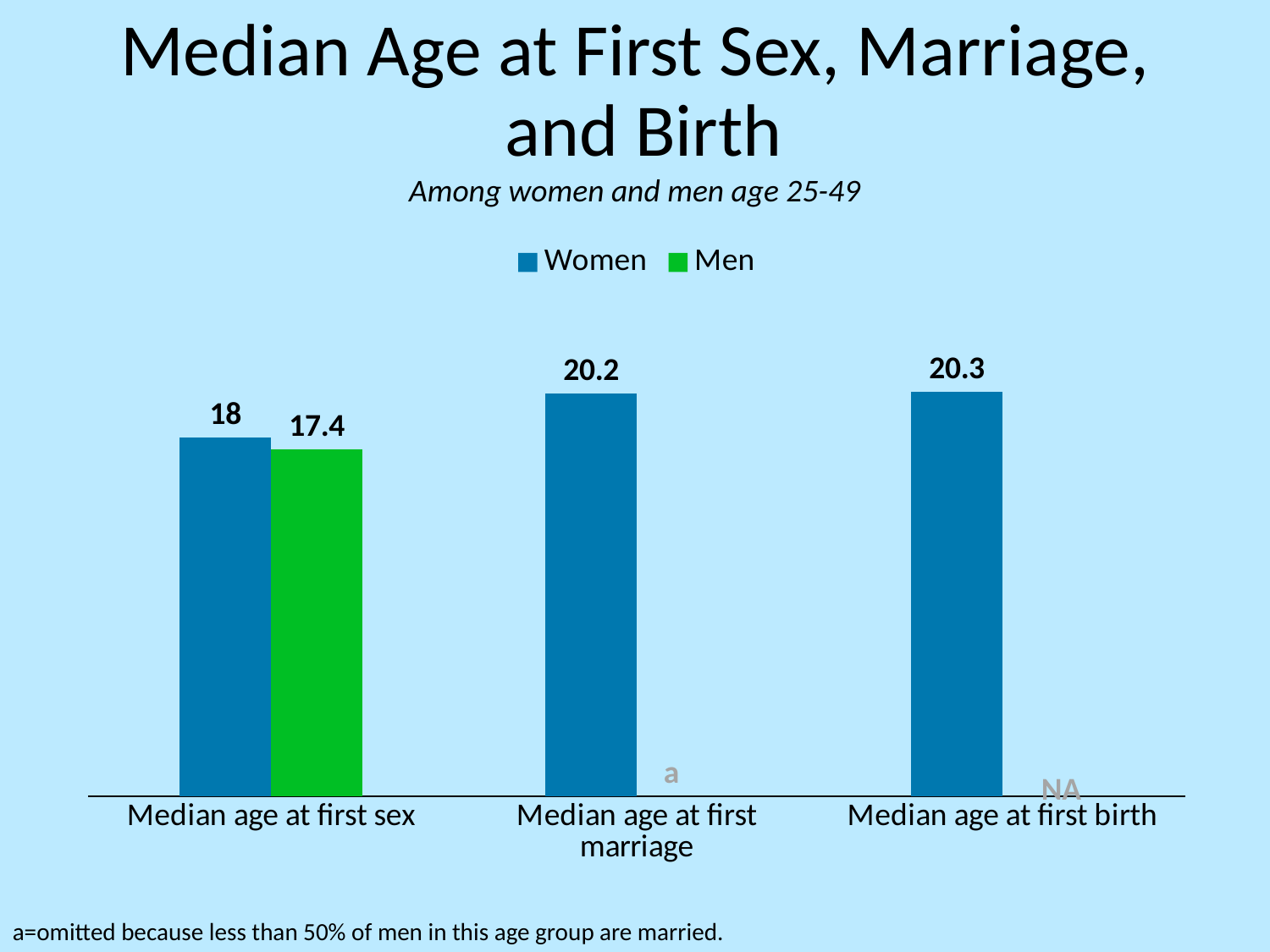

# Median Age at First Sex, Marriage, and Birth
Among women and men age 25-49

### Chart

| Category | Women | Men |
|---|---|---|
| Median age at first sex | 18.0 | 17.4 |
| Median age at first marriage | 20.2 | None |
| Median age at first birth | 20.3 | None |
NA
a=omitted because less than 50% of men in this age group are married.